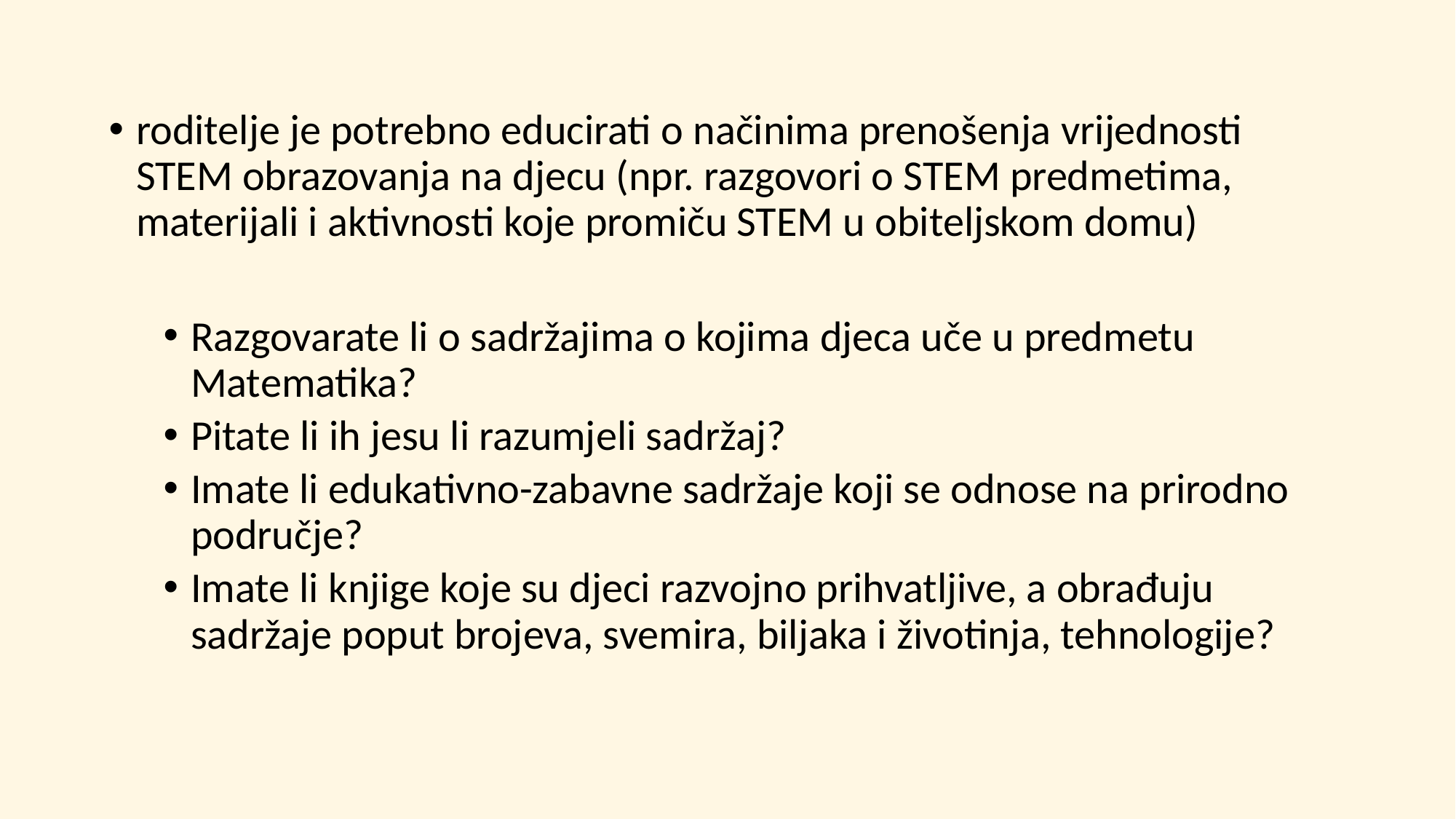

roditelje je potrebno educirati o načinima prenošenja vrijednosti STEM obrazovanja na djecu (npr. razgovori o STEM predmetima, materijali i aktivnosti koje promiču STEM u obiteljskom domu)

Razgovarate li o sadržajima o kojima djeca uče u predmetu Matematika?
Pitate li ih jesu li razumjeli sadržaj?
Imate li edukativno-zabavne sadržaje koji se odnose na prirodno područje?
Imate li knjige koje su djeci razvojno prihvatljive, a obrađuju sadržaje poput brojeva, svemira, biljaka i životinja, tehnologije?